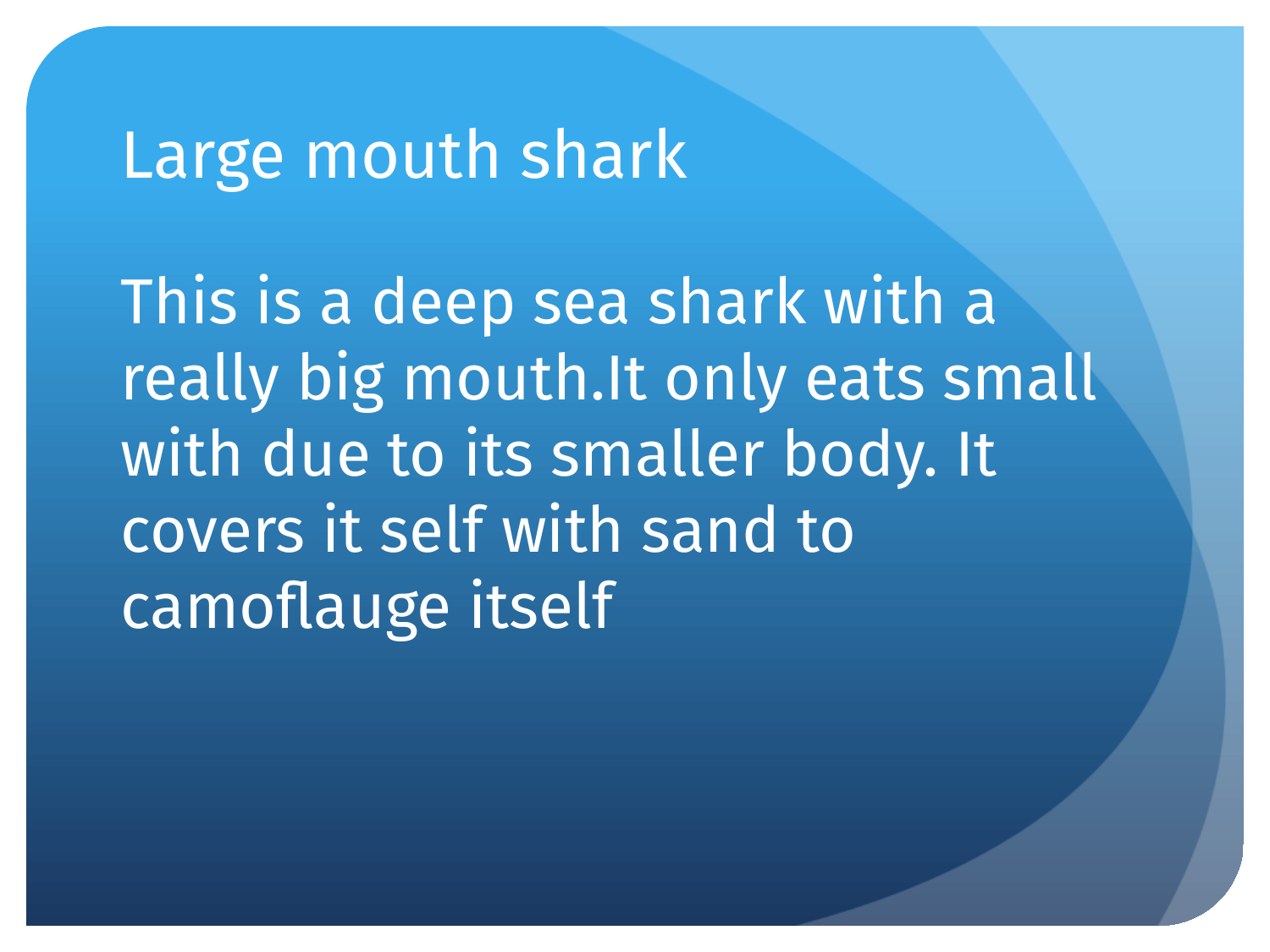

# Large mouth shark
This is a deep sea shark with a really big mouth.It only eats small with due to its smaller body. It covers it self with sand to camoflauge itself